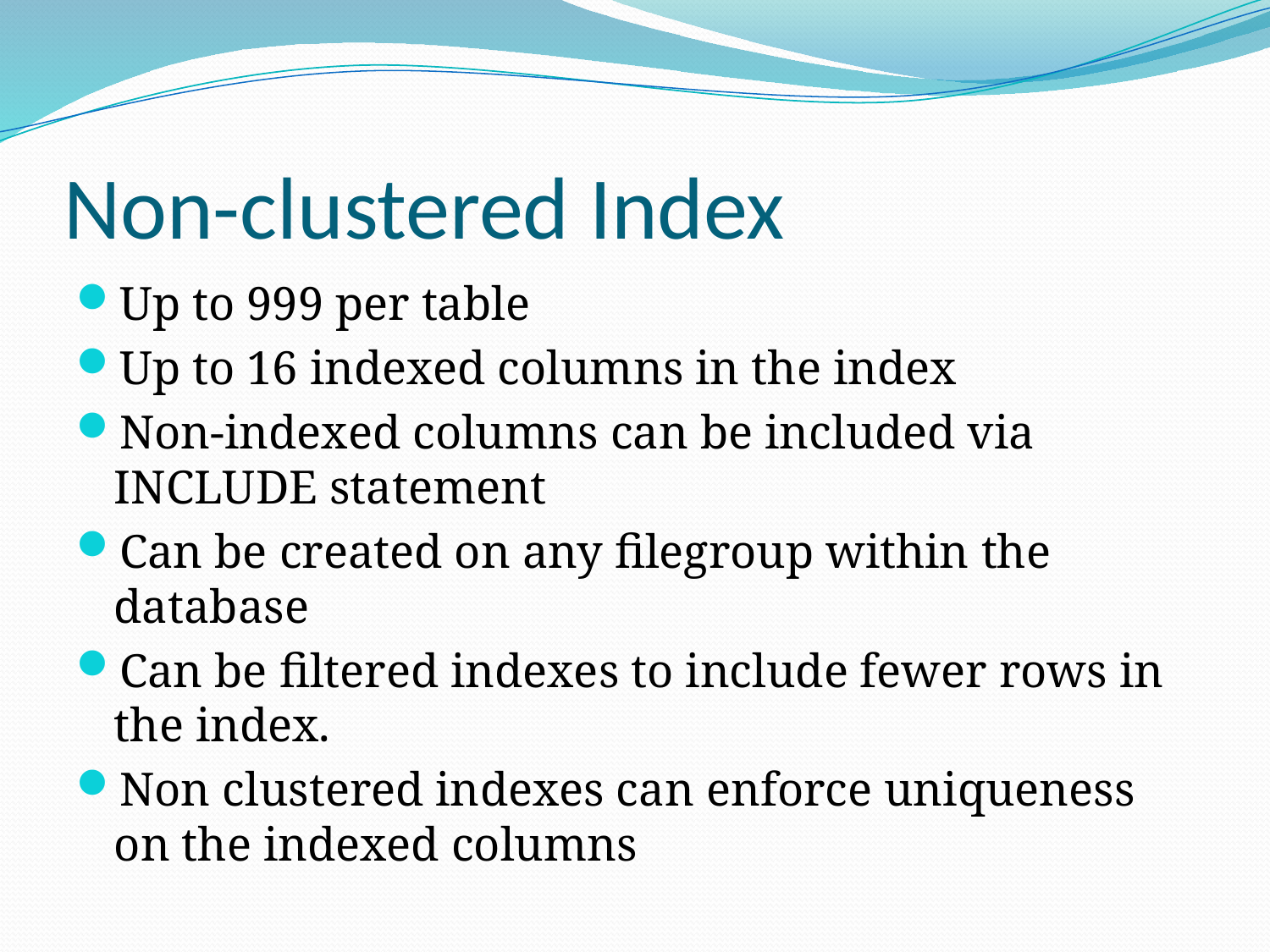

# Non-clustered Index
Up to 999 per table
Up to 16 indexed columns in the index
Non-indexed columns can be included via INCLUDE statement
Can be created on any filegroup within the database
Can be filtered indexes to include fewer rows in the index.
Non clustered indexes can enforce uniqueness on the indexed columns